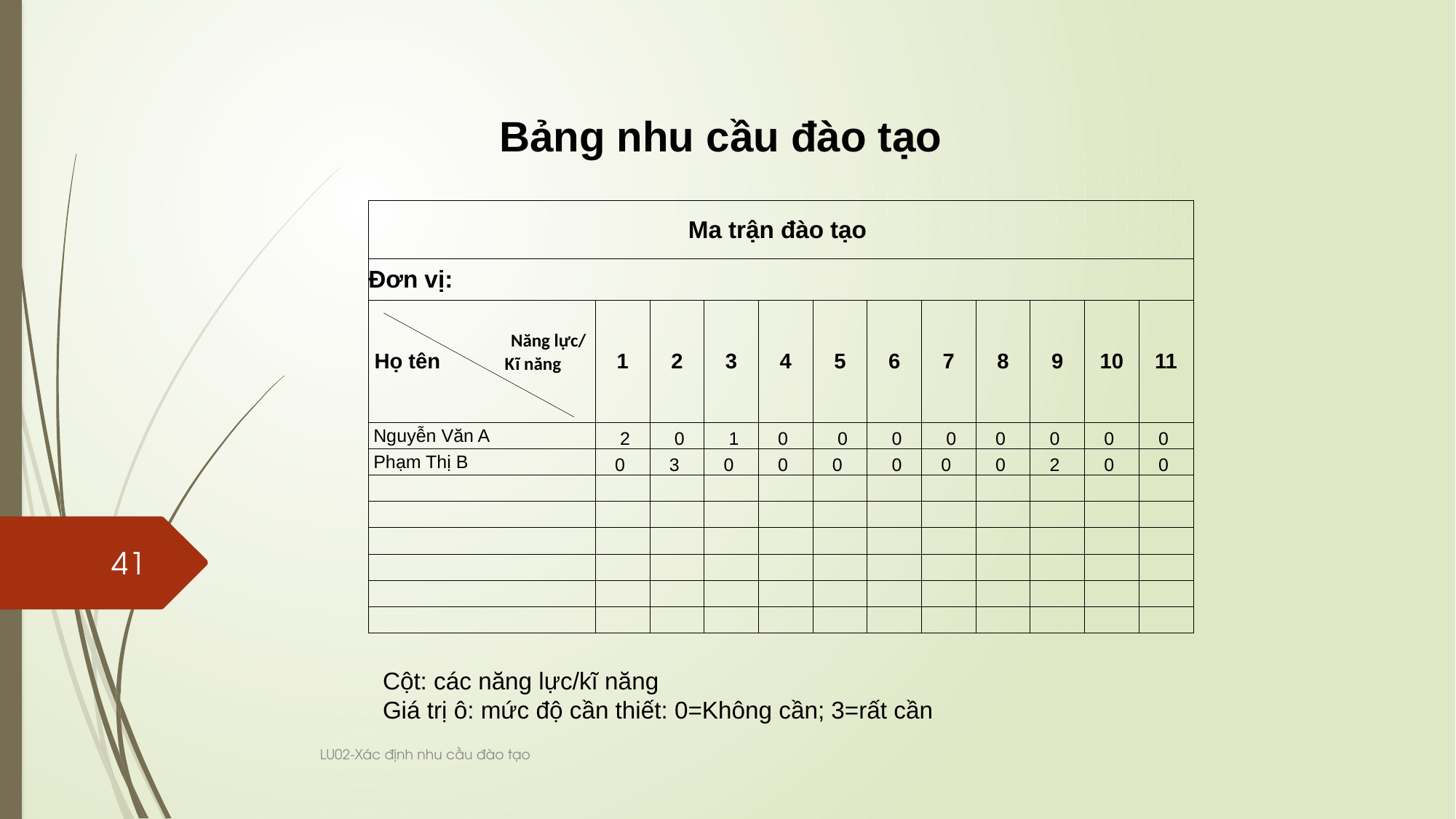

# Bảng nhu cầu đào tạo
| Ma trận đào tạo |  |  |  |  |  |  |  |  |  |  |  |
| --- | --- | --- | --- | --- | --- | --- | --- | --- | --- | --- | --- |
| Đơn vị: |  |  |  |  |  |  |  |  |  |  |  |
| Họ tên | 1 | 2 | 3 | 4 | 5 | 6 | 7 | 8 | 9 | 10 | 11 |
| Nguyễn Văn A | 2 | 0 | 1 | 0 | 0 | 0 | 0 | 0 | 0 | 0 | 0 |
| Phạm Thị B | 0 | 3 | 0 | 0 | 0 | 0 | 0 | 0 | 2 | 0 | 0 |
|  |  |  |  |  |  |  |  |  |  |  |  |
|  |  |  |  |  |  |  |  |  |  |  |  |
|  |  |  |  |  |  |  |  |  |  |  |  |
|  |  |  |  |  |  |  |  |  |  |  |  |
|  |  |  |  |  |  |  |  |  |  |  |  |
|  |  |  |  |  |  |  |  |  |  |  |  |
 Năng lực/ Kĩ năng
41
Cột: các năng lực/kĩ năng
Giá trị ô: mức độ cần thiết: 0=Không cần; 3=rất cần
LU02-Xác định nhu cầu đào tạo